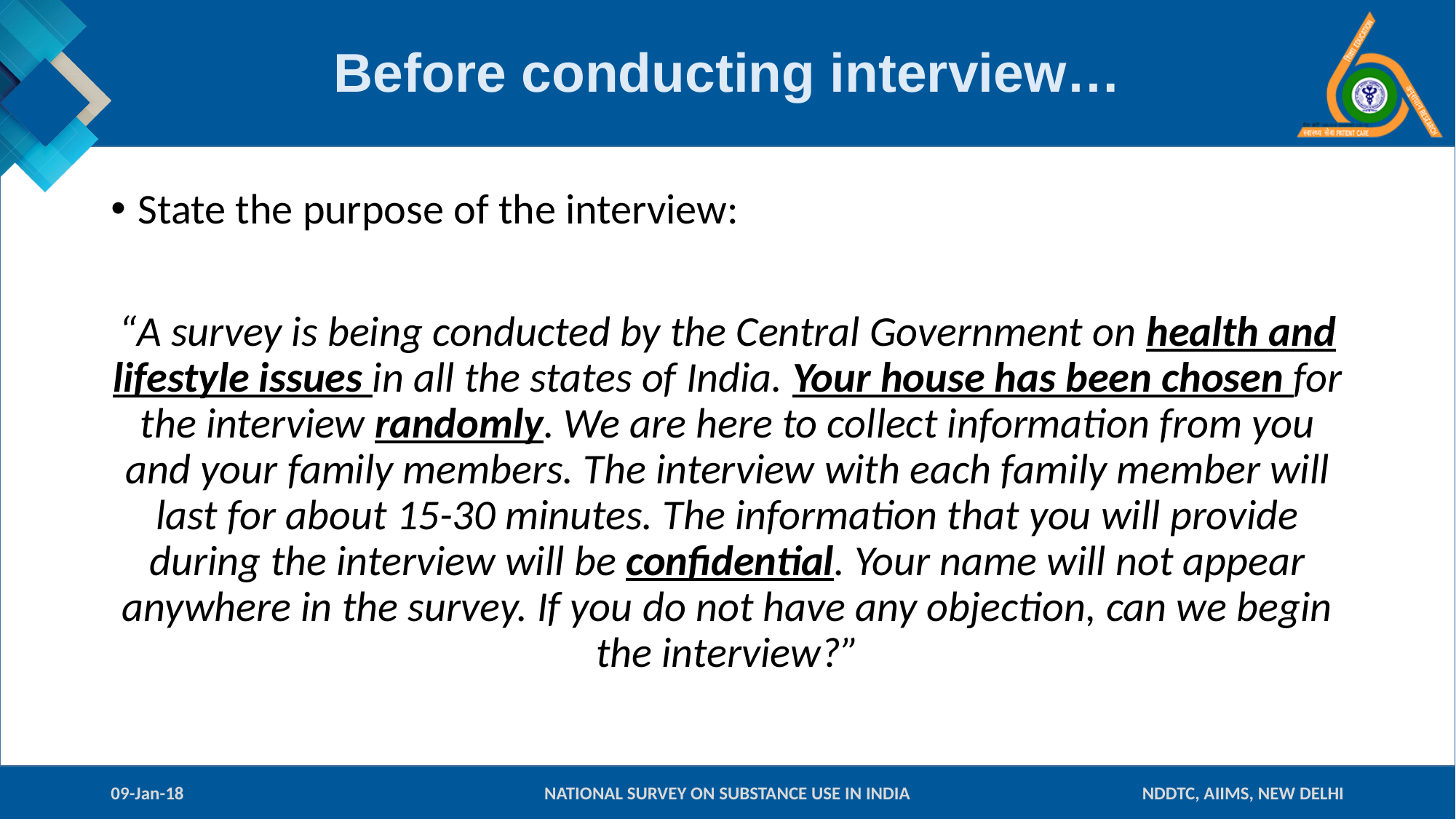

# Before conducting interview…
State the purpose of the interview:

“A survey is being conducted by the Central Government on health and lifestyle issues in all the states of India. Your house has been chosen for the interview randomly. We are here to collect information from you and your family members. The interview with each family member will last for about 15-30 minutes. The information that you will provide during the interview will be confidential. Your name will not appear anywhere in the survey. If you do not have any objection, can we begin the interview?”
09-Jan-18
NATIONAL SURVEY ON SUBSTANCE USE IN INDIA
NDDTC, AIIMS, NEW DELHI